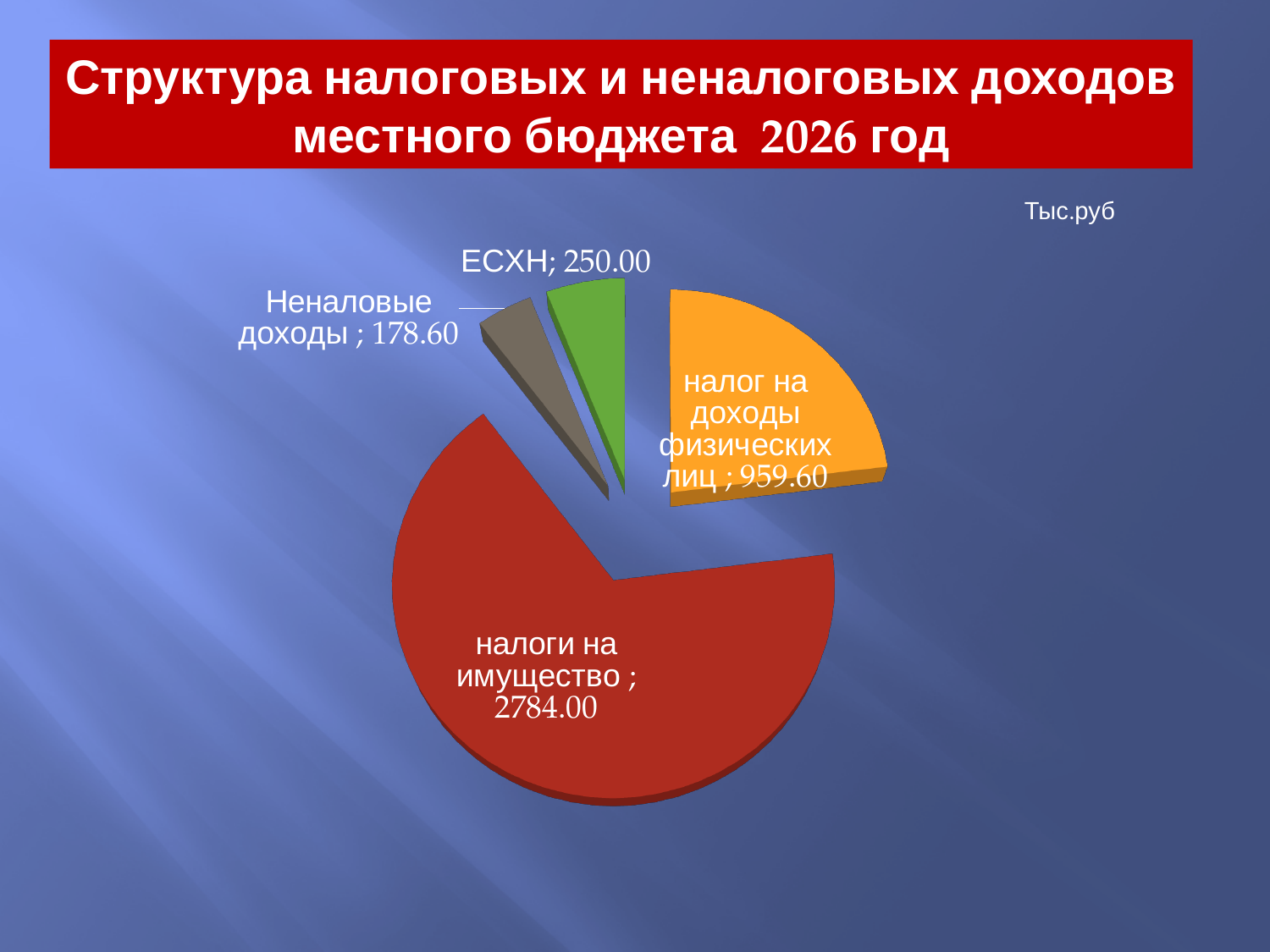

# Структура налоговых и неналоговых доходов местного бюджета  2026 год
Тыс.руб

[unsupported chart]